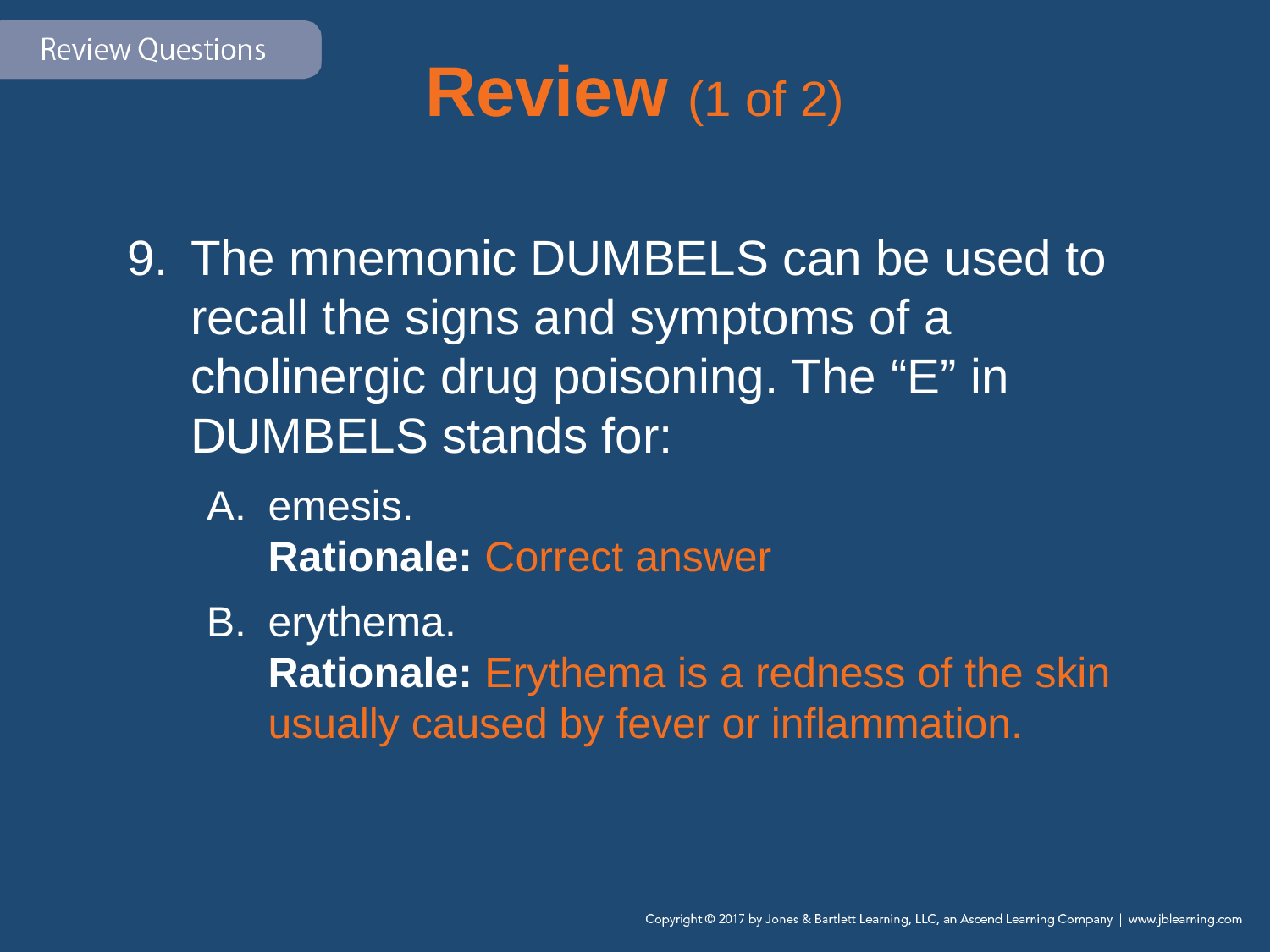

# Review (1 of 2)
The mnemonic DUMBELS can be used to recall the signs and symptoms of a cholinergic drug poisoning. The “E” in DUMBELS stands for:
emesis.
Rationale: Correct answer
erythema.
Rationale: Erythema is a redness of the skin usually caused by fever or inflammation.